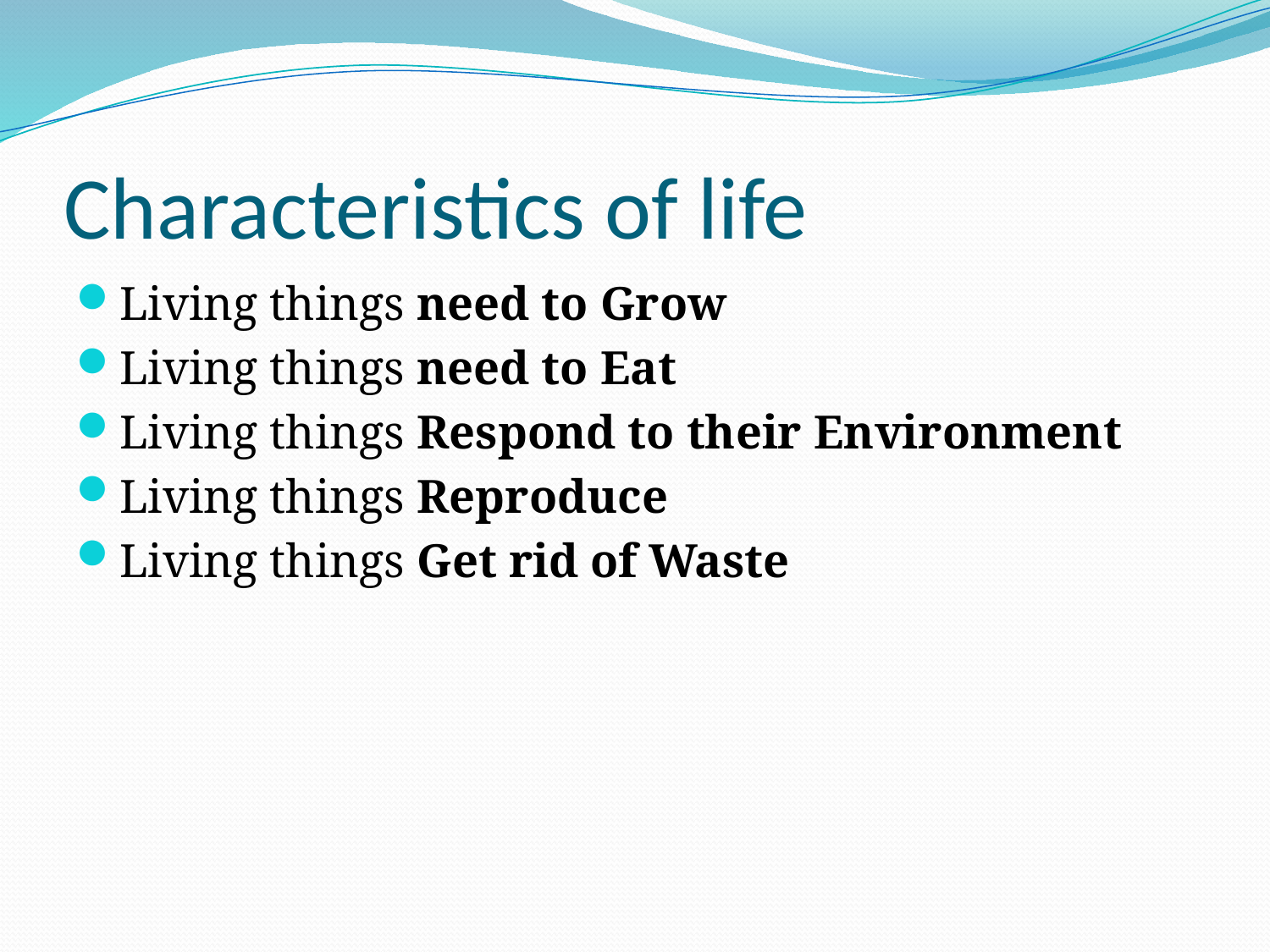

# Characteristics of life
Living things need to Grow
Living things need to Eat
Living things Respond to their Environment
Living things Reproduce
Living things Get rid of Waste